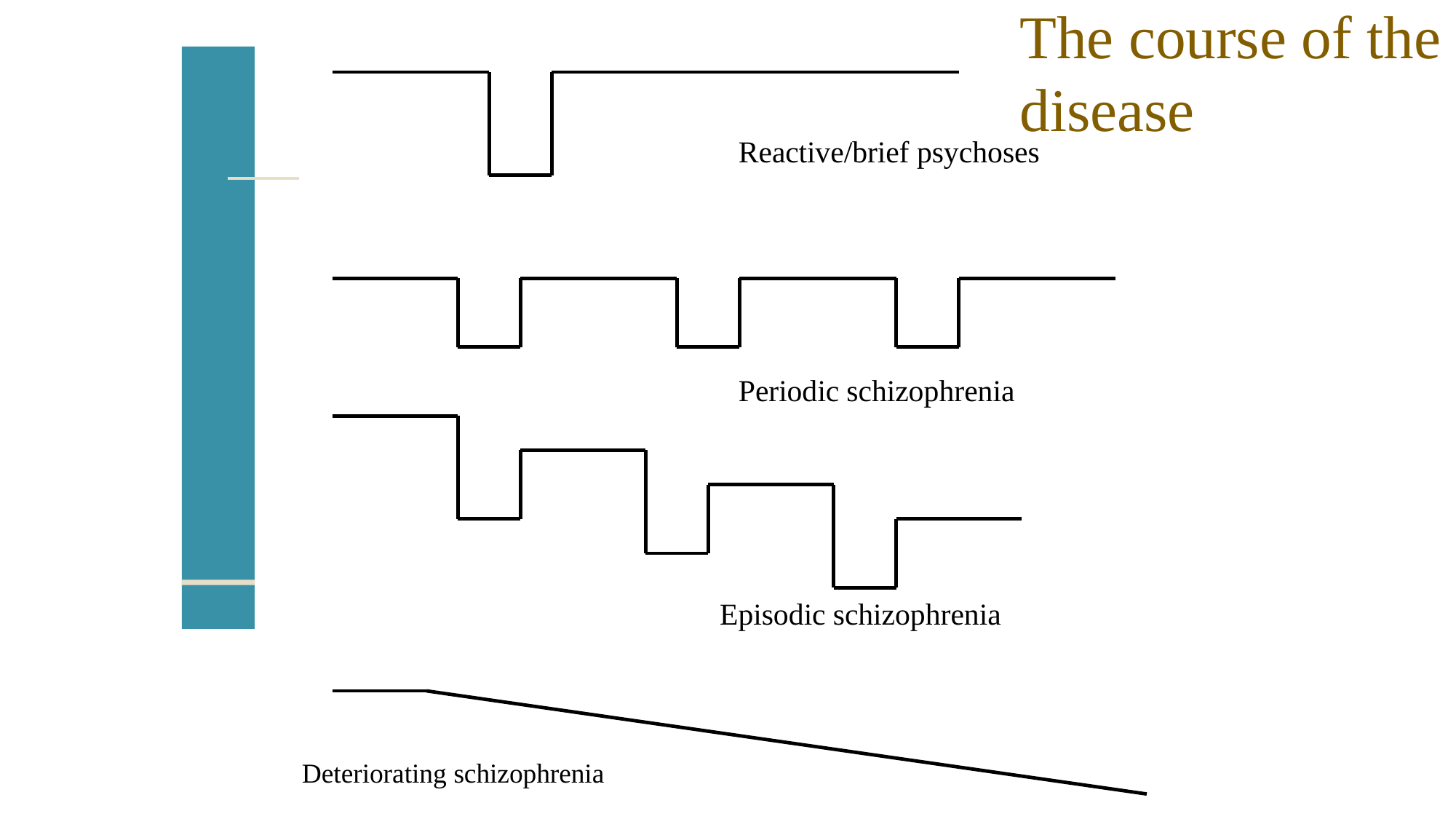

# The course of the disease

Reactive/brief psychoses

Periodic schizophrenia

Episodic schizophrenia

Deteriorating schizophrenia